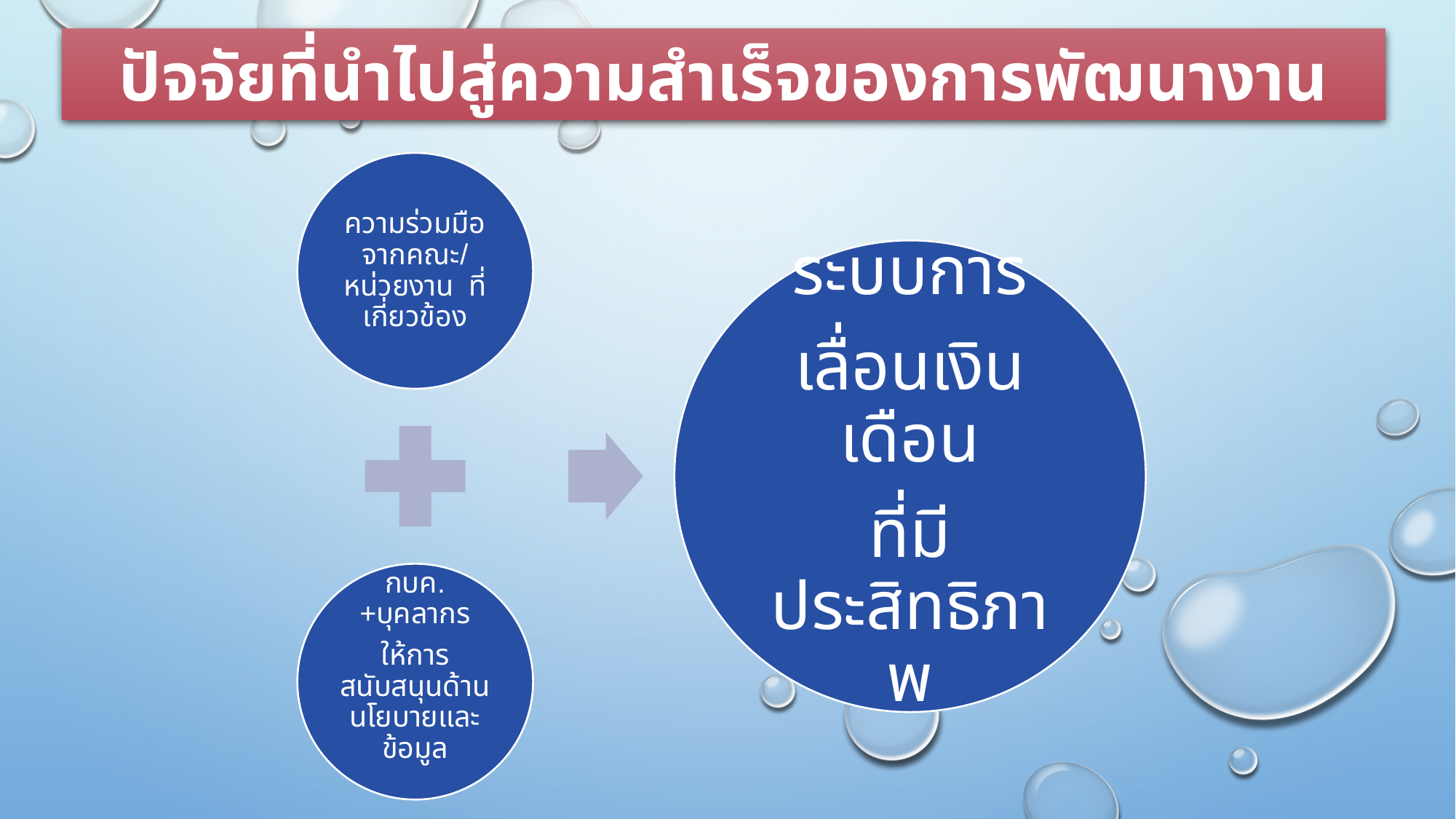

ปัจจัยที่นำไปสู่ความสำเร็จของการพัฒนางาน
ความร่วมมือจากคณะ/หน่วยงาน  ที่เกี่ยวข้อง

กบค.+บุคลากร
ให้การสนับสนุนด้านนโยบายและข้อมูล

ระบบการ
เลื่อนเงินเดือน
ที่มีประสิทธิภาพ